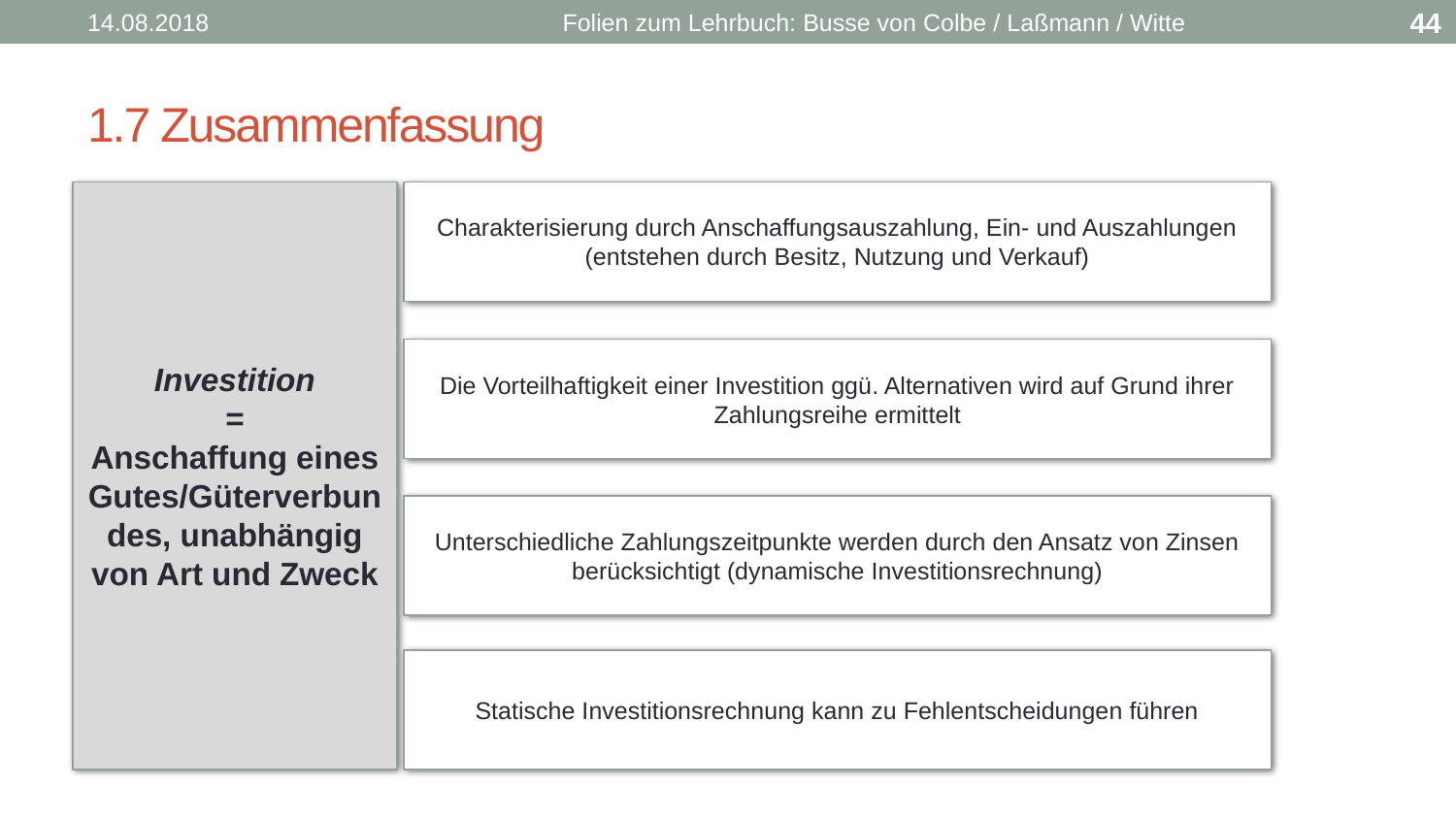

14.08.2018
Folien zum Lehrbuch: Busse von Colbe / Laßmann / Witte
44
# 1.7 Zusammenfassung
Investition
=
Anschaffung eines Gutes/Güterverbundes, unabhängig von Art und Zweck
Charakterisierung durch Anschaffungsauszahlung, Ein- und Auszahlungen (entstehen durch Besitz, Nutzung und Verkauf)
Die Vorteilhaftigkeit einer Investition ggü. Alternativen wird auf Grund ihrer Zahlungsreihe ermittelt
Unterschiedliche Zahlungszeitpunkte werden durch den Ansatz von Zinsen berücksichtigt (dynamische Investitionsrechnung)
Statische Investitionsrechnung kann zu Fehlentscheidungen führen